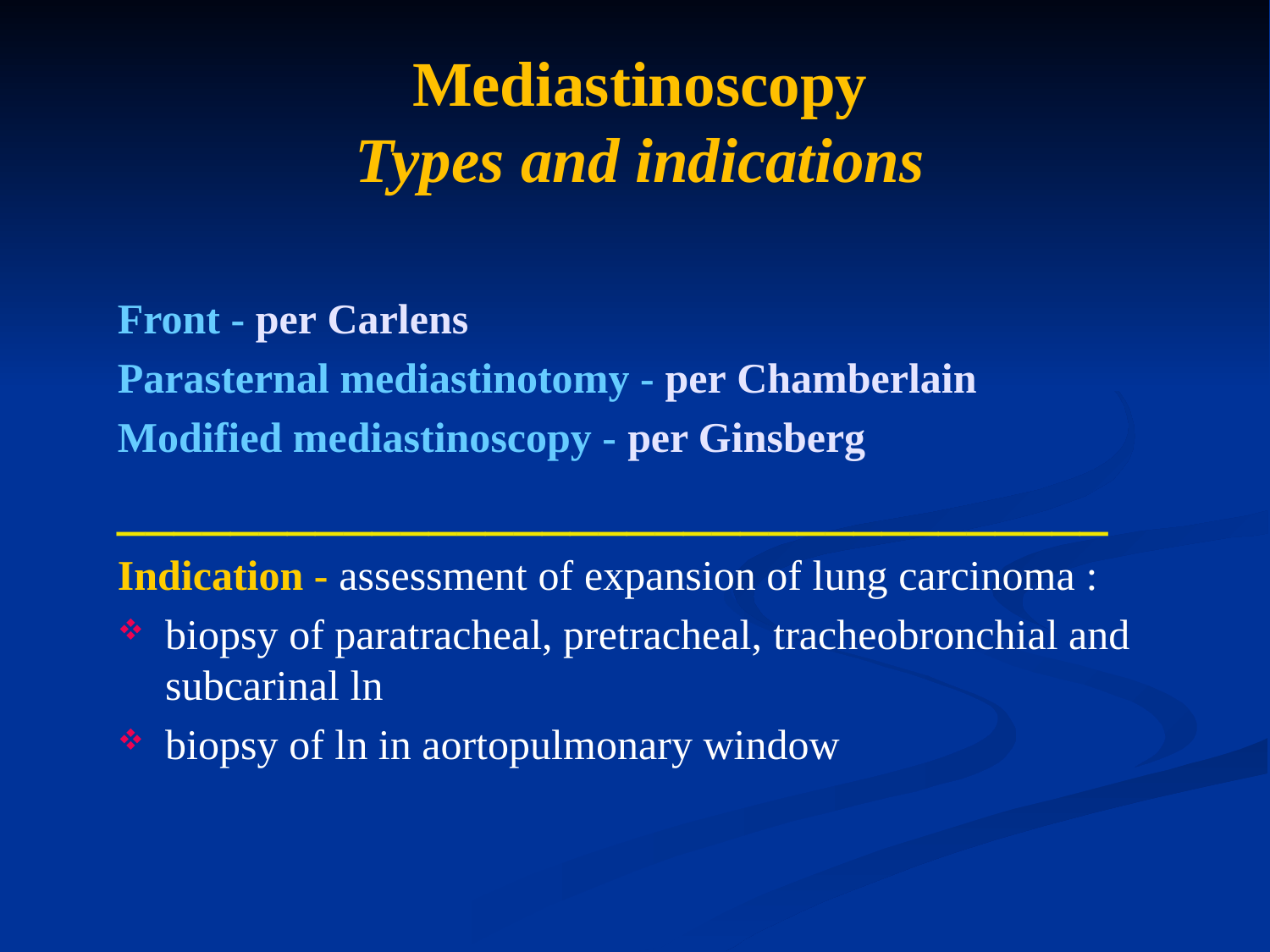

# Mediastinoscopy Types and indications

Front - per Carlens
Parasternal mediastinotomy - per Chamberlain
Modified mediastinoscopy - per Ginsberg
___________________________________
Indication - assessment of expansion of lung carcinoma :
biopsy of paratracheal, pretracheal, tracheobronchial and subcarinal ln
biopsy of ln in aortopulmonary window